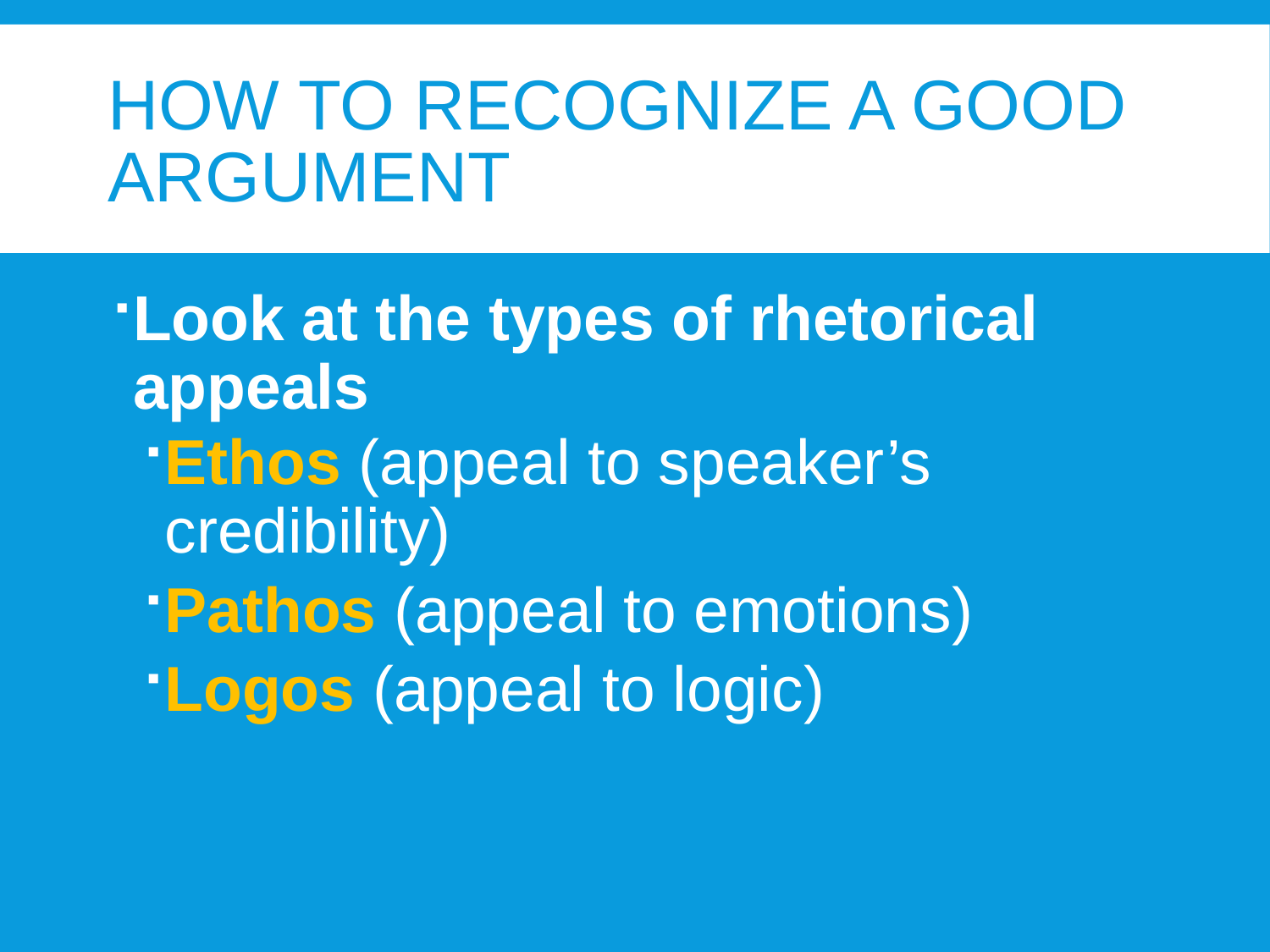

# How to recognize a good argument
Look at the types of rhetorical appeals
Ethos (appeal to speaker’s credibility)
Pathos (appeal to emotions)
Logos (appeal to logic)